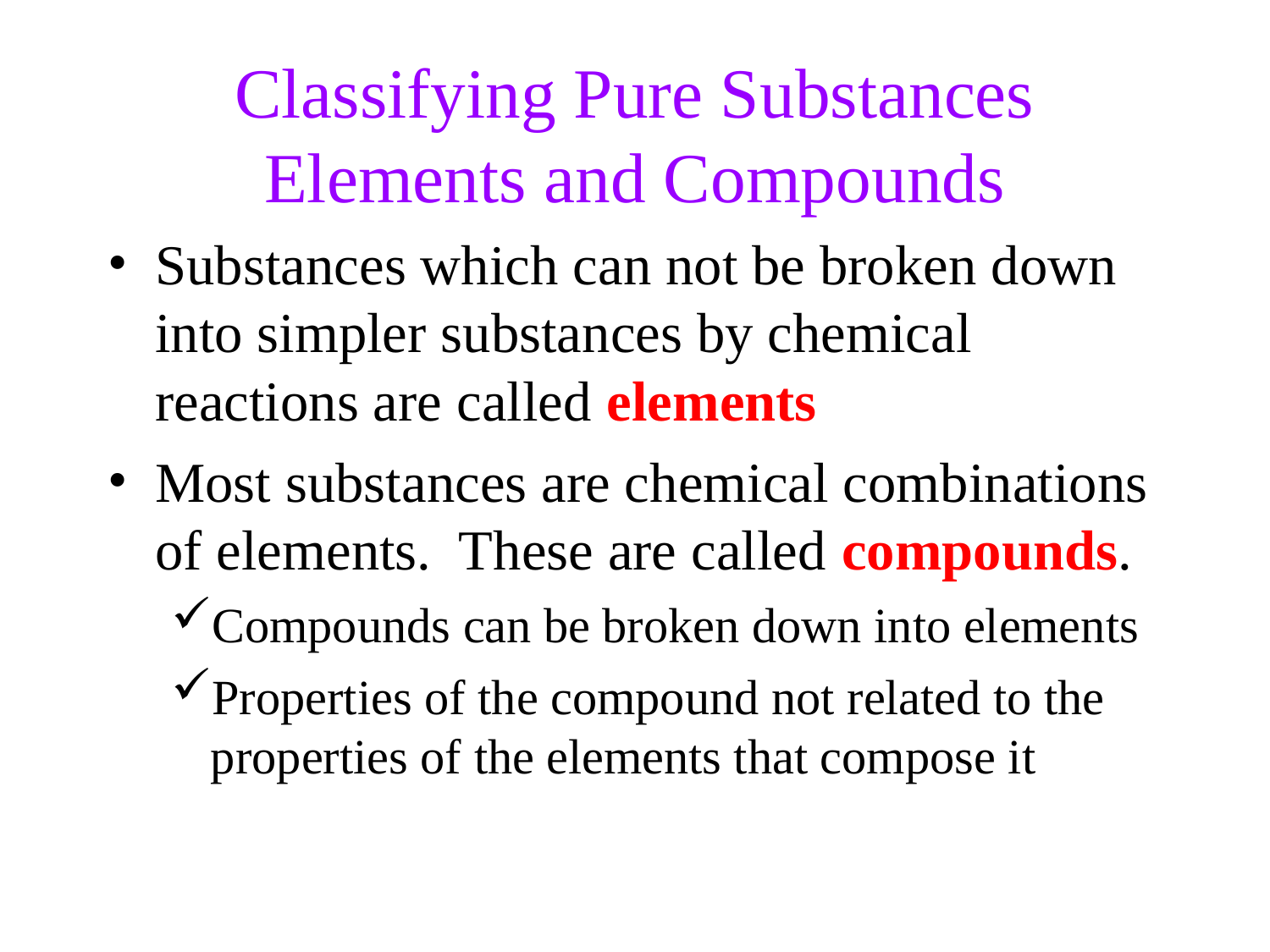

Classifying Pure Substances
Elements and Compounds
Substances which can not be broken down into simpler substances by chemical reactions are called elements
Most substances are chemical combinations of elements.  These are called compounds.
Compounds can be broken down into elements
Properties of the compound not related to the properties of the elements that compose it